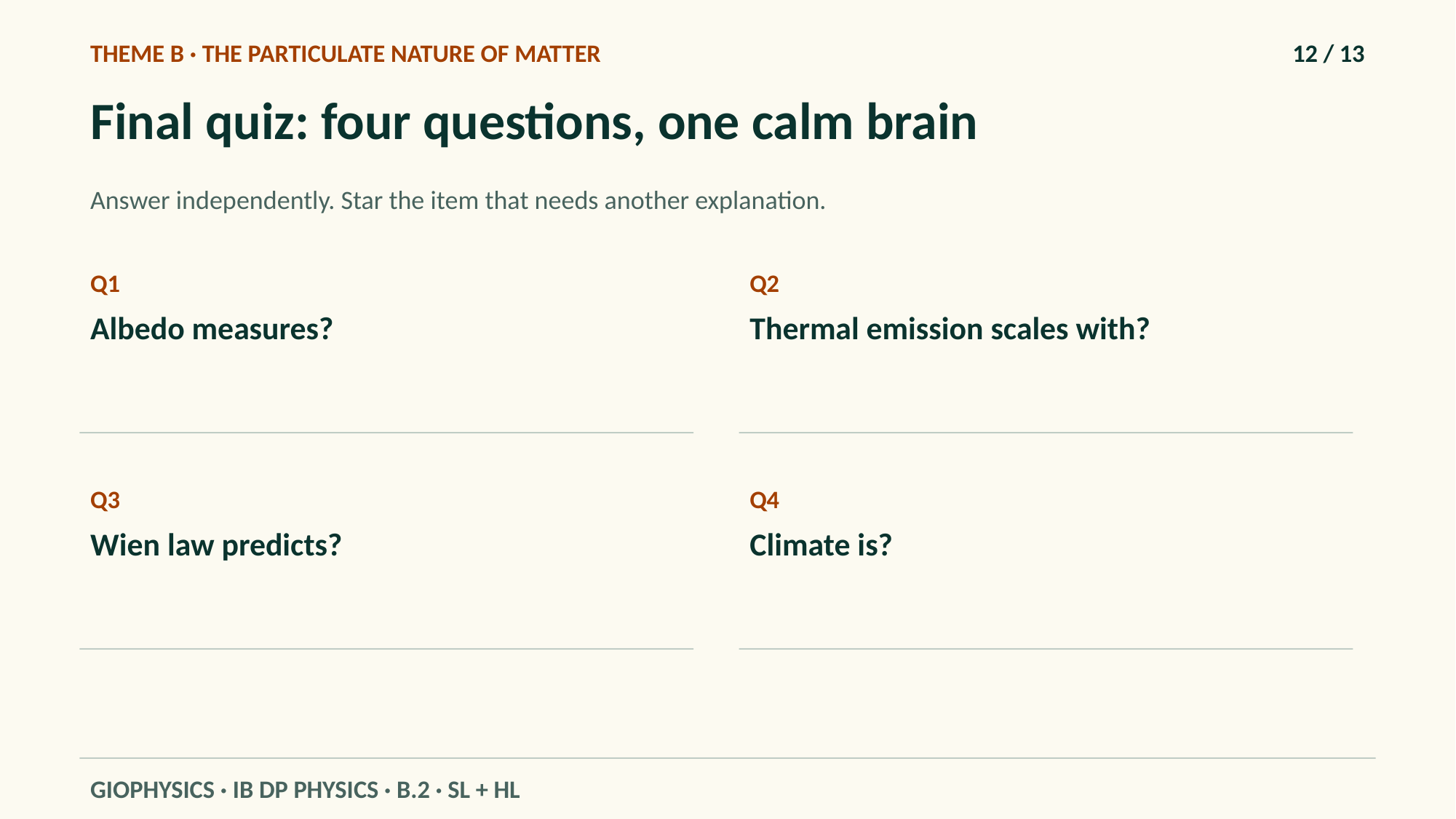

THEME B · THE PARTICULATE NATURE OF MATTER
12 / 13
Final quiz: four questions, one calm brain
Answer independently. Star the item that needs another explanation.
Q1
Q2
Albedo measures?
Thermal emission scales with?

Q3
Q4
Wien law predicts?
Climate is?

GIOPHYSICS · IB DP PHYSICS · B.2 · SL + HL